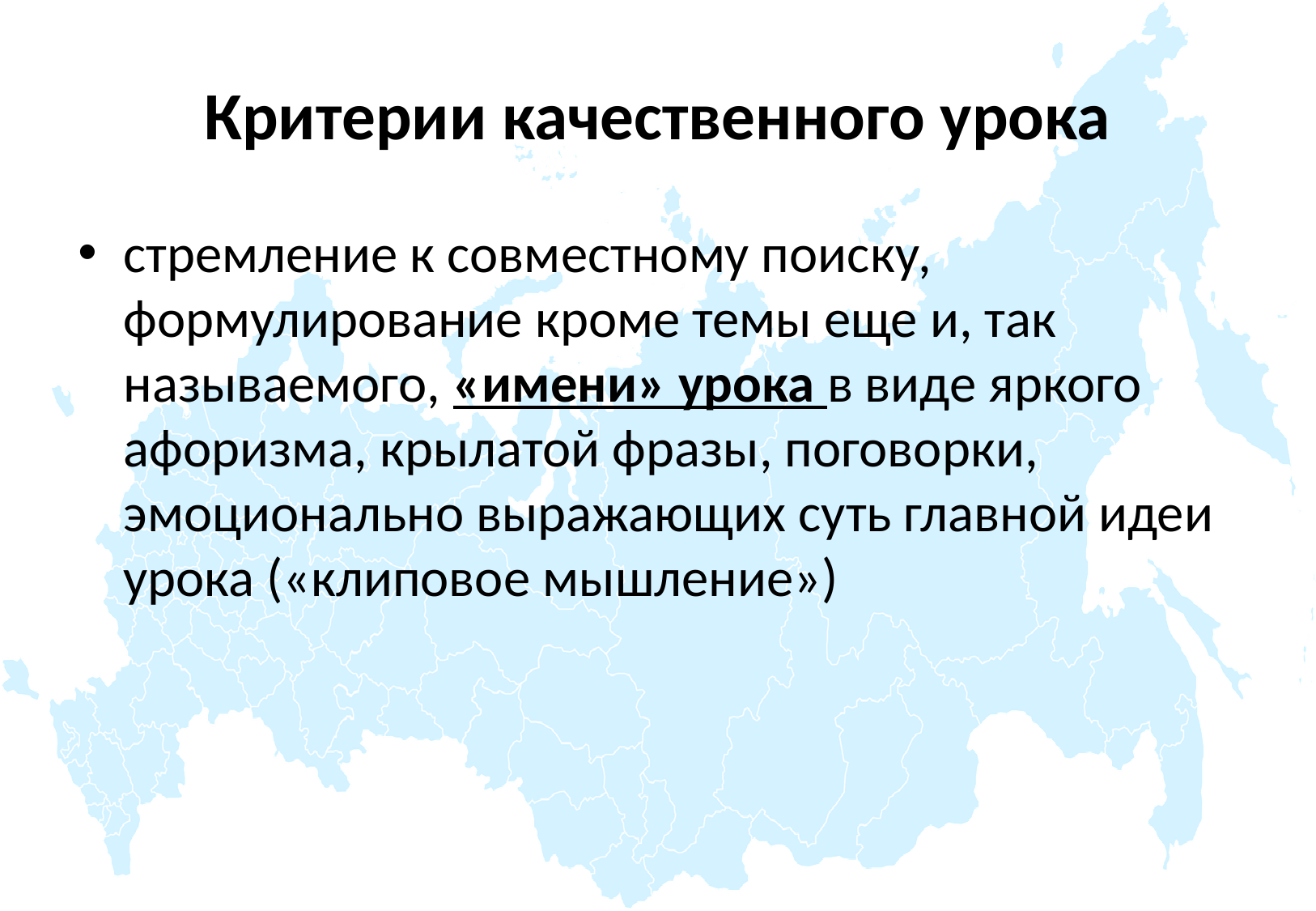

# Критерии качественного урока
стремление к совместному поиску, формулирование кроме темы еще и, так называемого, «имени» урока в виде яркого афоризма, крылатой фразы, поговорки, эмоционально выражающих суть главной идеи урока («клиповое мышление»)